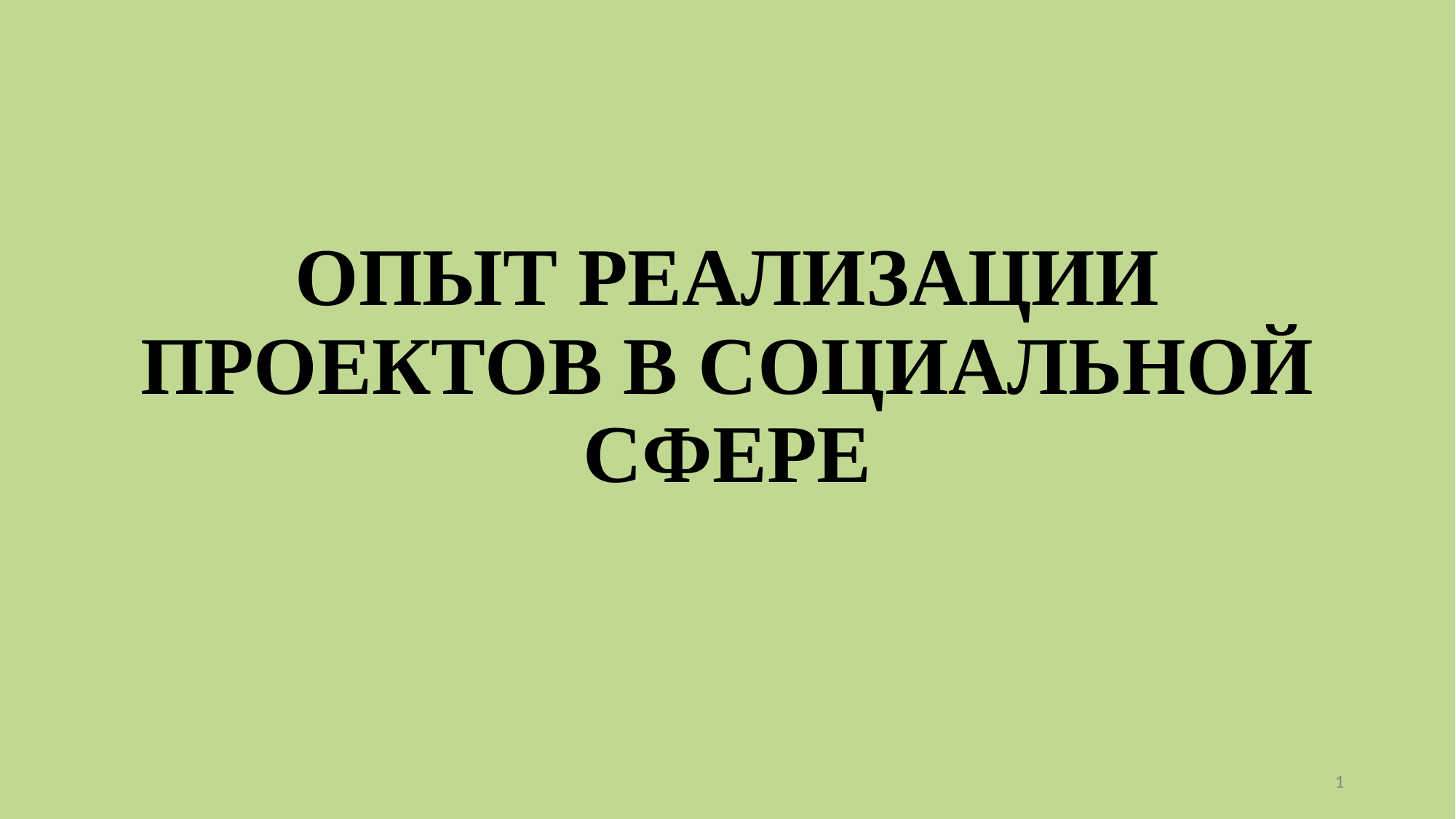

# ОПЫТ РЕАЛИЗАЦИИ ПРОЕКТОВ В СОЦИАЛЬНОЙ СФЕРЕ
1